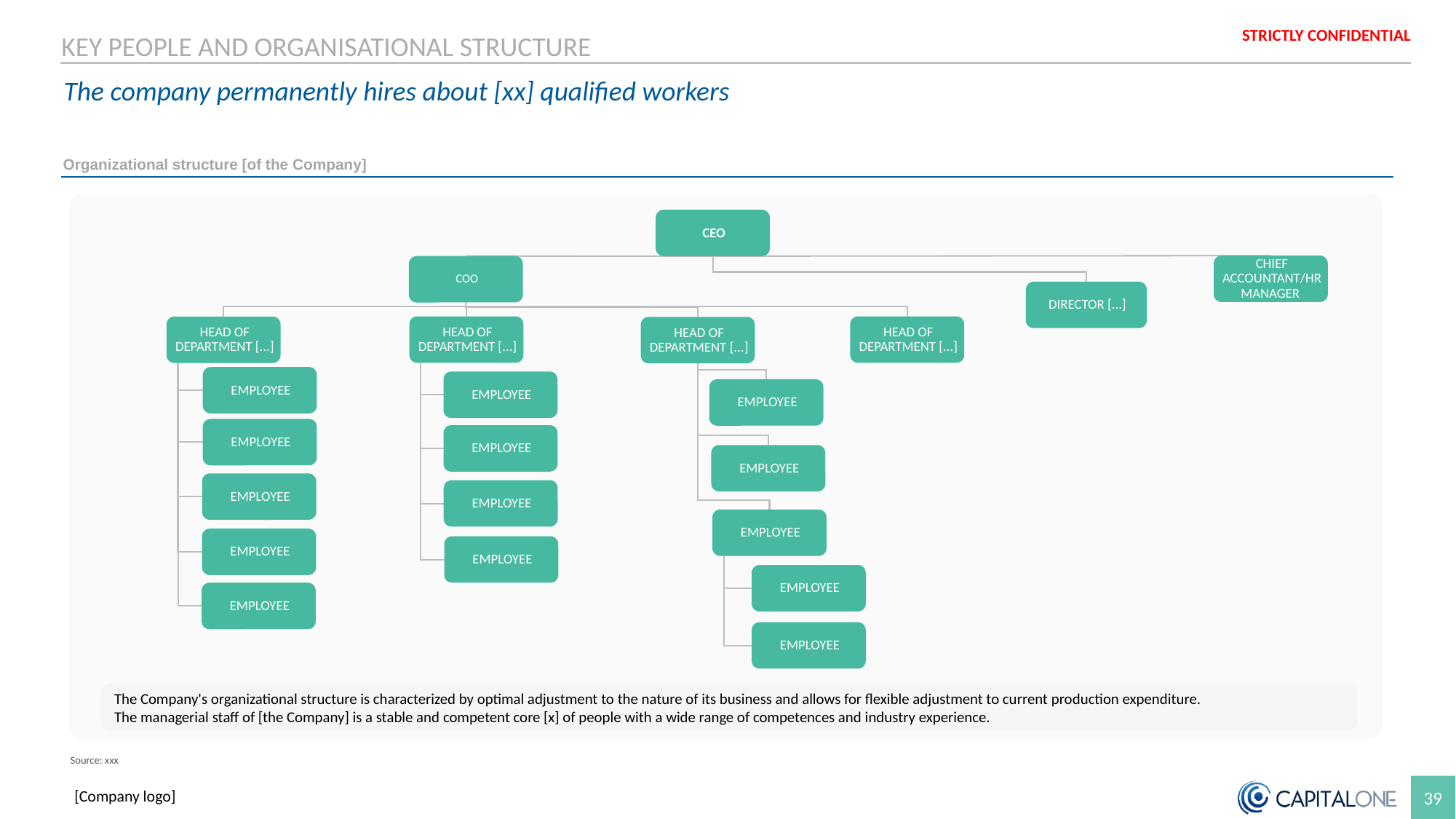

KEY PEOPLE AND ORGANISATIONAL STRUCTURE
The company permanently hires about [xx] qualified workers
Organizational structure [of the Company]
CEO
CHIEF ACCOUNTANT/HR MANAGER
DIRECTOR [...]
COO
HEAD OF DEPARTMENT [...]
EMPLOYEE
EMPLOYEE
EMPLOYEE
EMPLOYEE
EMPLOYEE
HEAD OF DEPARTMENT [...]
EMPLOYEE
EMPLOYEE
EMPLOYEE
EMPLOYEE
HEAD OF DEPARTMENT [...]
HEAD OF DEPARTMENT [...]
EMPLOYEE
EMPLOYEE
EMPLOYEE
EMPLOYEE
EMPLOYEE

The Company's organizational structure is characterized by optimal adjustment to the nature of its business and allows for flexible adjustment to current production expenditure.
The managerial staff of [the Company] is a stable and competent core [x] of people with a wide range of competences and industry experience.
Source: xxx